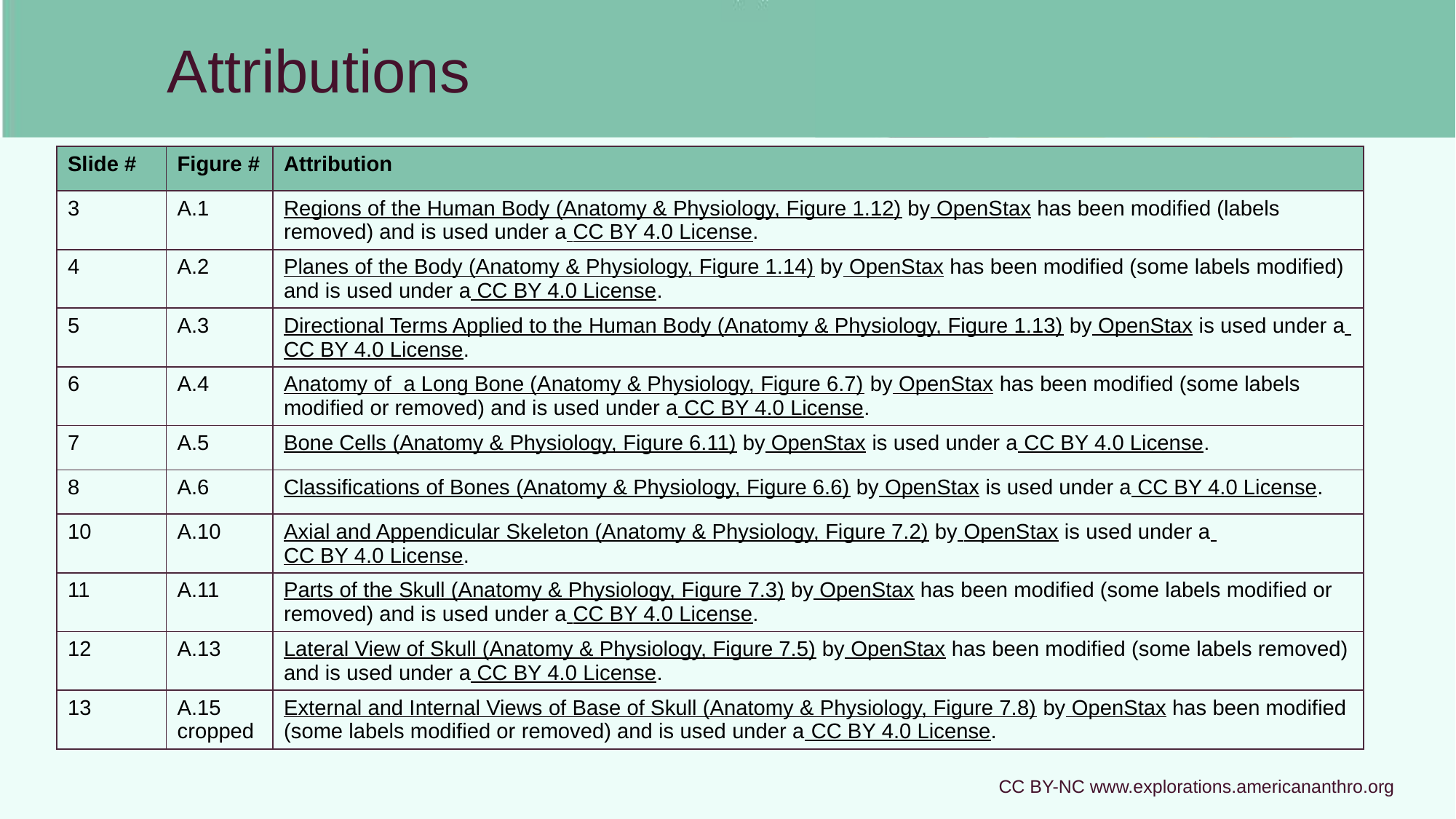

# Attributions
| Slide # | Figure # | Attribution |
| --- | --- | --- |
| 3 | A.1 | Regions of the Human Body (Anatomy & Physiology, Figure 1.12) by OpenStax has been modified (labels removed) and is used under a CC BY 4.0 License. |
| 4 | A.2 | Planes of the Body (Anatomy & Physiology, Figure 1.14) by OpenStax has been modified (some labels modified) and is used under a CC BY 4.0 License. |
| 5 | A.3 | Directional Terms Applied to the Human Body (Anatomy & Physiology, Figure 1.13) by OpenStax is used under a CC BY 4.0 License. |
| 6 | A.4 | Anatomy of a Long Bone (Anatomy & Physiology, Figure 6.7) by OpenStax has been modified (some labels modified or removed) and is used under a CC BY 4.0 License. |
| 7 | A.5 | Bone Cells (Anatomy & Physiology, Figure 6.11) by OpenStax is used under a CC BY 4.0 License. |
| 8 | A.6 | Classifications of Bones (Anatomy & Physiology, Figure 6.6) by OpenStax is used under a CC BY 4.0 License. |
| 10 | A.10 | Axial and Appendicular Skeleton (Anatomy & Physiology, Figure 7.2) by OpenStax is used under a CC BY 4.0 License. |
| 11 | A.11 | Parts of the Skull (Anatomy & Physiology, Figure 7.3) by OpenStax has been modified (some labels modified or removed) and is used under a CC BY 4.0 License. |
| 12 | A.13 | Lateral View of Skull (Anatomy & Physiology, Figure 7.5) by OpenStax has been modified (some labels removed) and is used under a CC BY 4.0 License. |
| 13 | A.15 cropped | External and Internal Views of Base of Skull (Anatomy & Physiology, Figure 7.8) by OpenStax has been modified (some labels modified or removed) and is used under a CC BY 4.0 License. |